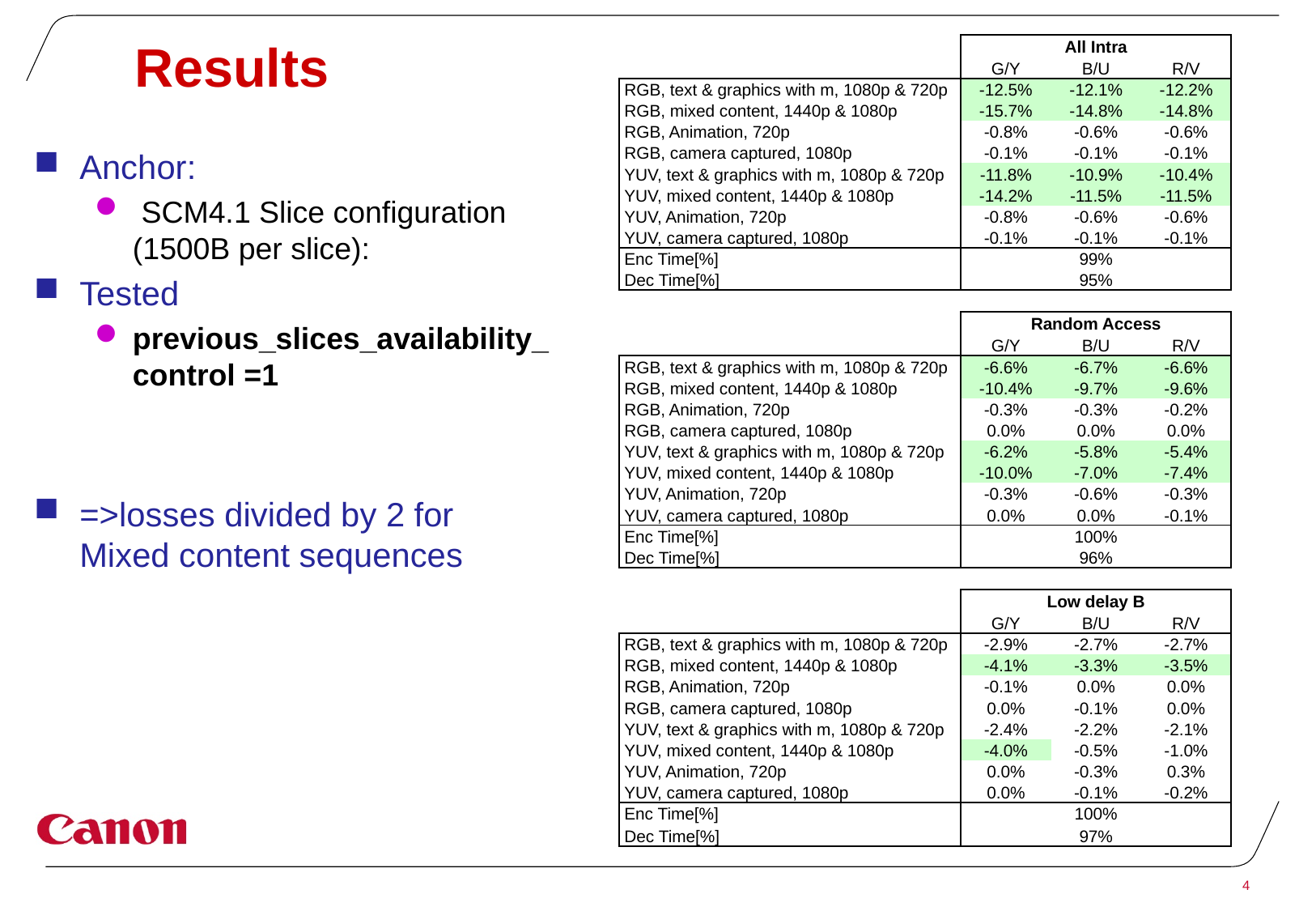

# Results
|  | All Intra |  |  |
| --- | --- | --- | --- |
|  | G/Y | B/U | R/V |
| RGB, text & graphics with m, 1080p & 720p | -12.5% | -12.1% | -12.2% |
| RGB, mixed content, 1440p & 1080p | -15.7% | -14.8% | -14.8% |
| RGB, Animation, 720p | -0.8% | -0.6% | -0.6% |
| RGB, camera captured, 1080p | -0.1% | -0.1% | -0.1% |
| YUV, text & graphics with m, 1080p & 720p | -11.8% | -10.9% | -10.4% |
| YUV, mixed content, 1440p & 1080p | -14.2% | -11.5% | -11.5% |
| YUV, Animation, 720p | -0.8% | -0.6% | -0.6% |
| YUV, camera captured, 1080p | -0.1% | -0.1% | -0.1% |
| Enc Time[%] | 99% |  |  |
| Dec Time[%] | 95% |  |  |
|  |  |  |  |
|  | Random Access |  |  |
|  | G/Y | B/U | R/V |
| RGB, text & graphics with m, 1080p & 720p | -6.6% | -6.7% | -6.6% |
| RGB, mixed content, 1440p & 1080p | -10.4% | -9.7% | -9.6% |
| RGB, Animation, 720p | -0.3% | -0.3% | -0.2% |
| RGB, camera captured, 1080p | 0.0% | 0.0% | 0.0% |
| YUV, text & graphics with m, 1080p & 720p | -6.2% | -5.8% | -5.4% |
| YUV, mixed content, 1440p & 1080p | -10.0% | -7.0% | -7.4% |
| YUV, Animation, 720p | -0.3% | -0.6% | -0.3% |
| YUV, camera captured, 1080p | 0.0% | 0.0% | -0.1% |
| Enc Time[%] | 100% |  |  |
| Dec Time[%] | 96% |  |  |
|  |  |  |  |
|  | Low delay B |  |  |
|  | G/Y | B/U | R/V |
| RGB, text & graphics with m, 1080p & 720p | -2.9% | -2.7% | -2.7% |
| RGB, mixed content, 1440p & 1080p | -4.1% | -3.3% | -3.5% |
| RGB, Animation, 720p | -0.1% | 0.0% | 0.0% |
| RGB, camera captured, 1080p | 0.0% | -0.1% | 0.0% |
| YUV, text & graphics with m, 1080p & 720p | -2.4% | -2.2% | -2.1% |
| YUV, mixed content, 1440p & 1080p | -4.0% | -0.5% | -1.0% |
| YUV, Animation, 720p | 0.0% | -0.3% | 0.3% |
| YUV, camera captured, 1080p | 0.0% | -0.1% | -0.2% |
| Enc Time[%] | 100% |  |  |
| Dec Time[%] | 97% |  |  |
Anchor:
 SCM4.1 Slice configuration (1500B per slice):
Tested
previous_slices_availability_control =1

=>losses divided by 2 for Mixed content sequences

4